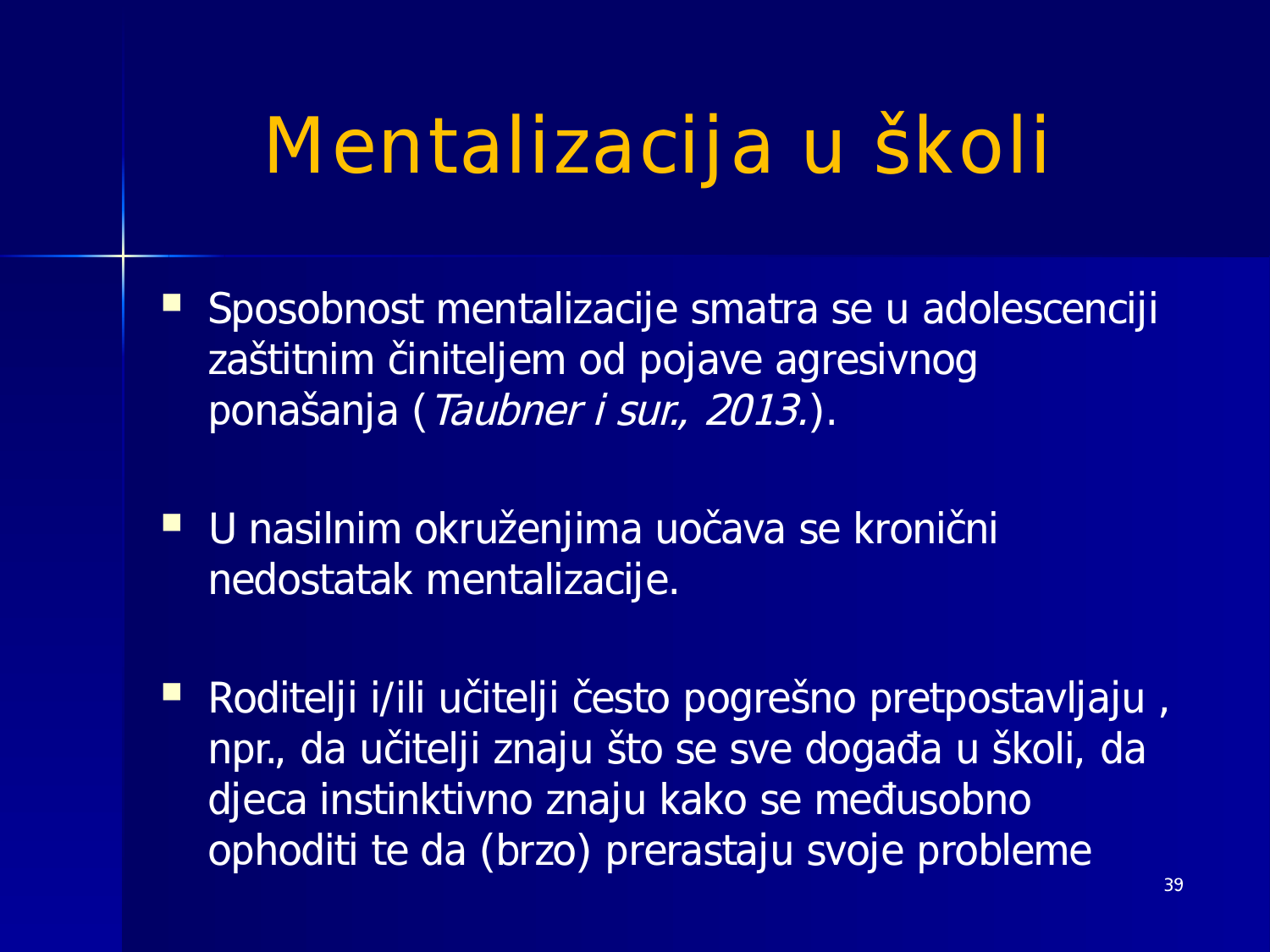

# Mentalizacija u školi
Sposobnost mentalizacije smatra se u adolescenciji zaštitnim činiteljem od pojave agresivnog ponašanja (Taubner i sur., 2013.).

U nasilnim okruženjima uočava se kronični nedostatak mentalizacije.

Roditelji i/ili učitelji često pogrešno pretpostavljaju , npr., da učitelji znaju što se sve događa u školi, da djeca instinktivno znaju kako se međusobno ophoditi te da (brzo) prerastaju svoje probleme
39